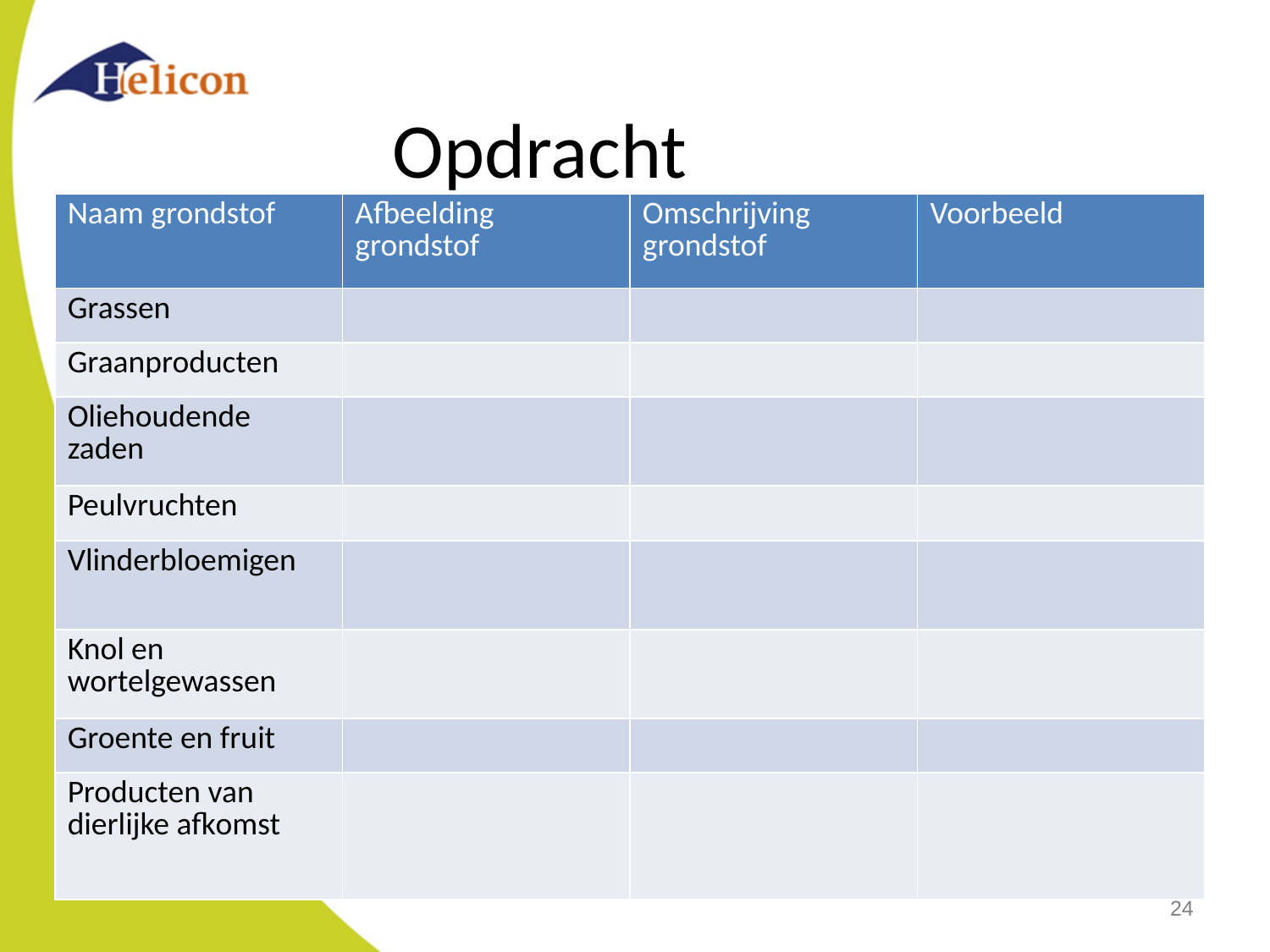

Opdracht
| Naam grondstof | Afbeelding grondstof | Omschrijving grondstof | Voorbeeld |
| --- | --- | --- | --- |
| Grassen |  |  |  |
| Graanproducten |  |  |  |
| Oliehoudende zaden |  |  |  |
| Peulvruchten |  |  |  |
| Vlinderbloemigen |  |  |  |
| Knol en wortelgewassen |  |  |  |
| Groente en fruit |  |  |  |
| Producten van dierlijke afkomst |  |  |  |
24